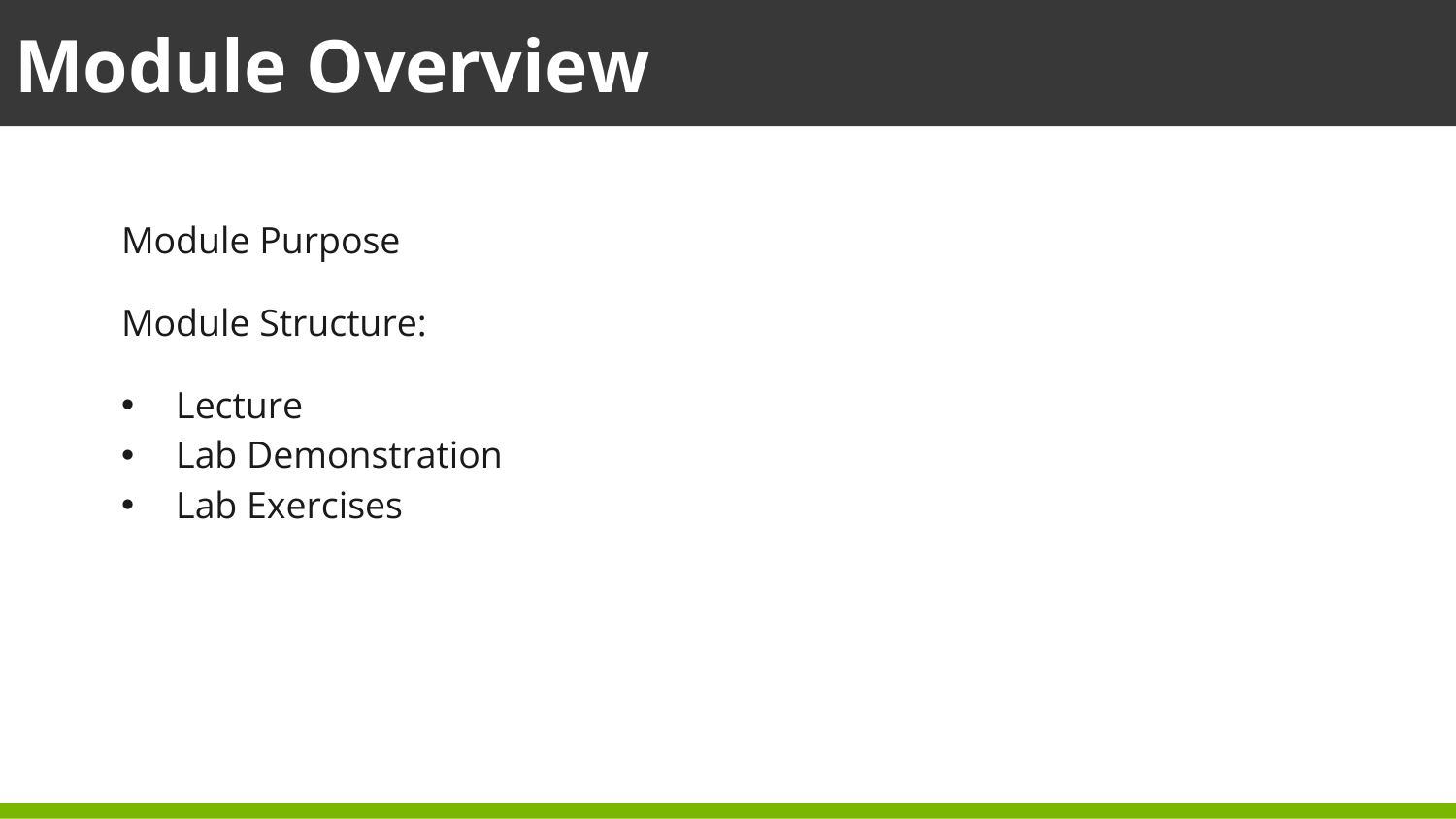

Module Overview
Module Purpose
Module Structure:
Lecture
Lab Demonstration
Lab Exercises